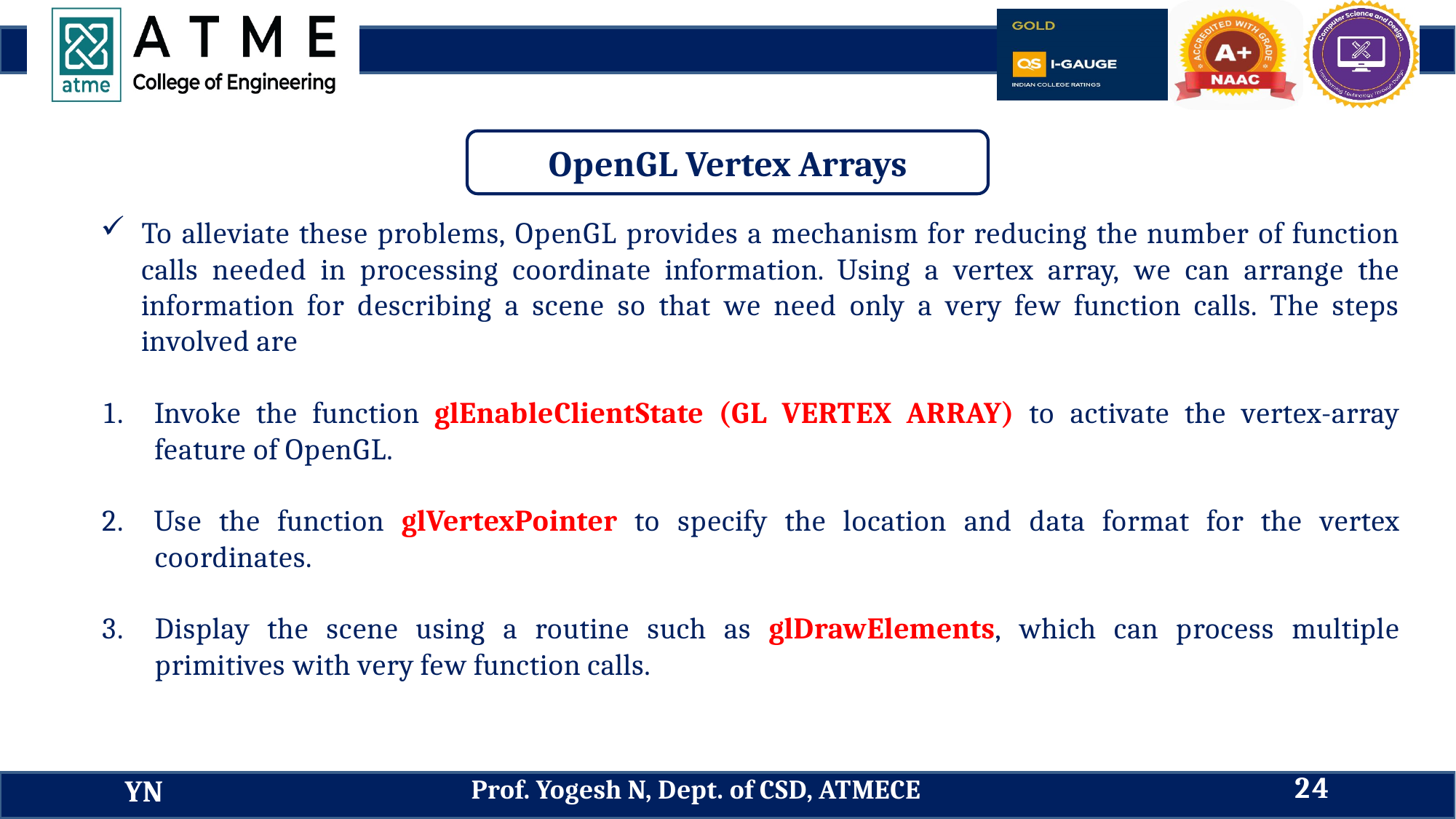

OpenGL Vertex Arrays
To alleviate these problems, OpenGL provides a mechanism for reducing the number of function calls needed in processing coordinate information. Using a vertex array, we can arrange the information for describing a scene so that we need only a very few function calls. The steps involved are

Invoke the function glEnableClientState (GL VERTEX ARRAY) to activate the vertex-array feature of OpenGL.

Use the function glVertexPointer to specify the location and data format for the vertex coordinates.

Display the scene using a routine such as glDrawElements, which can process multiple primitives with very few function calls.
24
Prof. Yogesh N, Dept. of CSD, ATMECE
YN